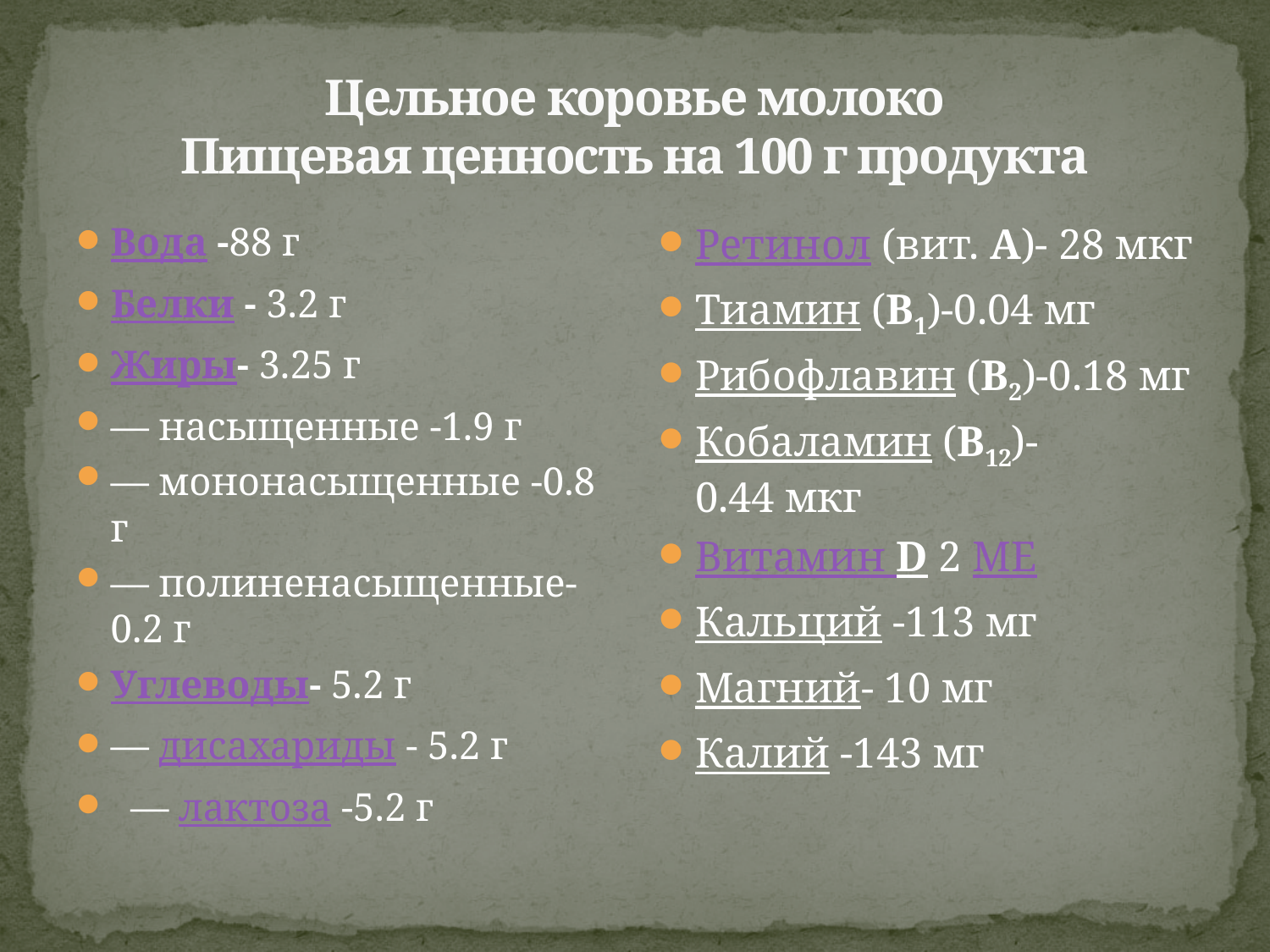

# Цельное коровье молоко Пищевая ценность на 100 г продукта
Вода -88 г
Белки - 3.2 г
Жиры- 3.25 г
— насыщенные -1.9 г
— мононасыщенные -0.8 г
— полиненасыщенные- 0.2 г
Углеводы- 5.2 г
— дисахариды - 5.2 г
  — лактоза -5.2 г

Ретинол (вит. A)- 28 мкг
Тиамин (B1)-0.04 мг
Рибофлавин (B2)-0.18 мг
Кобаламин (B12)-0.44 мкг
Витамин D 2 МЕ
Кальций -113 мг
Магний- 10 мг
Калий -143 мг